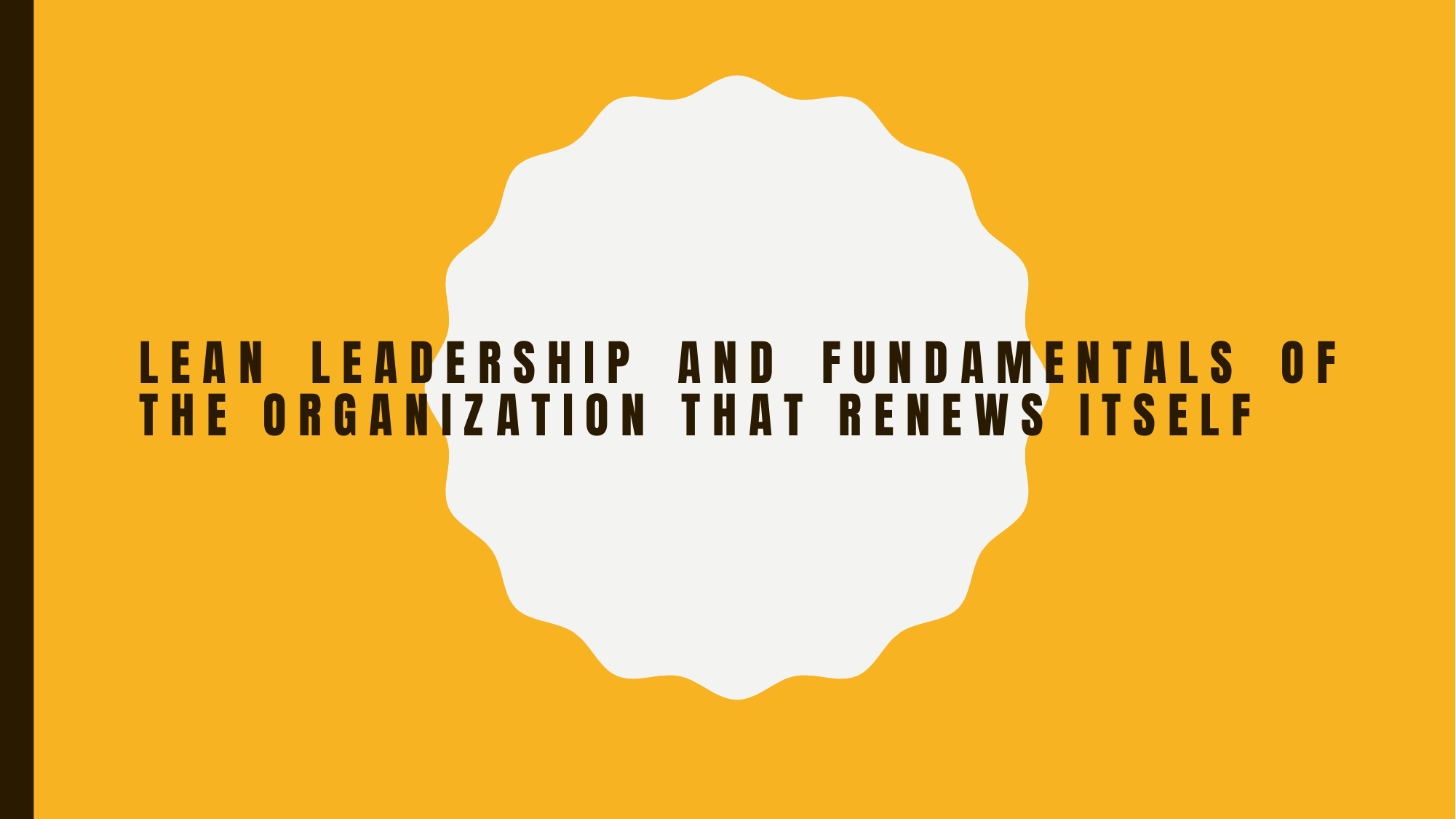

# Lean Leadership and fundamentals of The Organization that Renews Itself